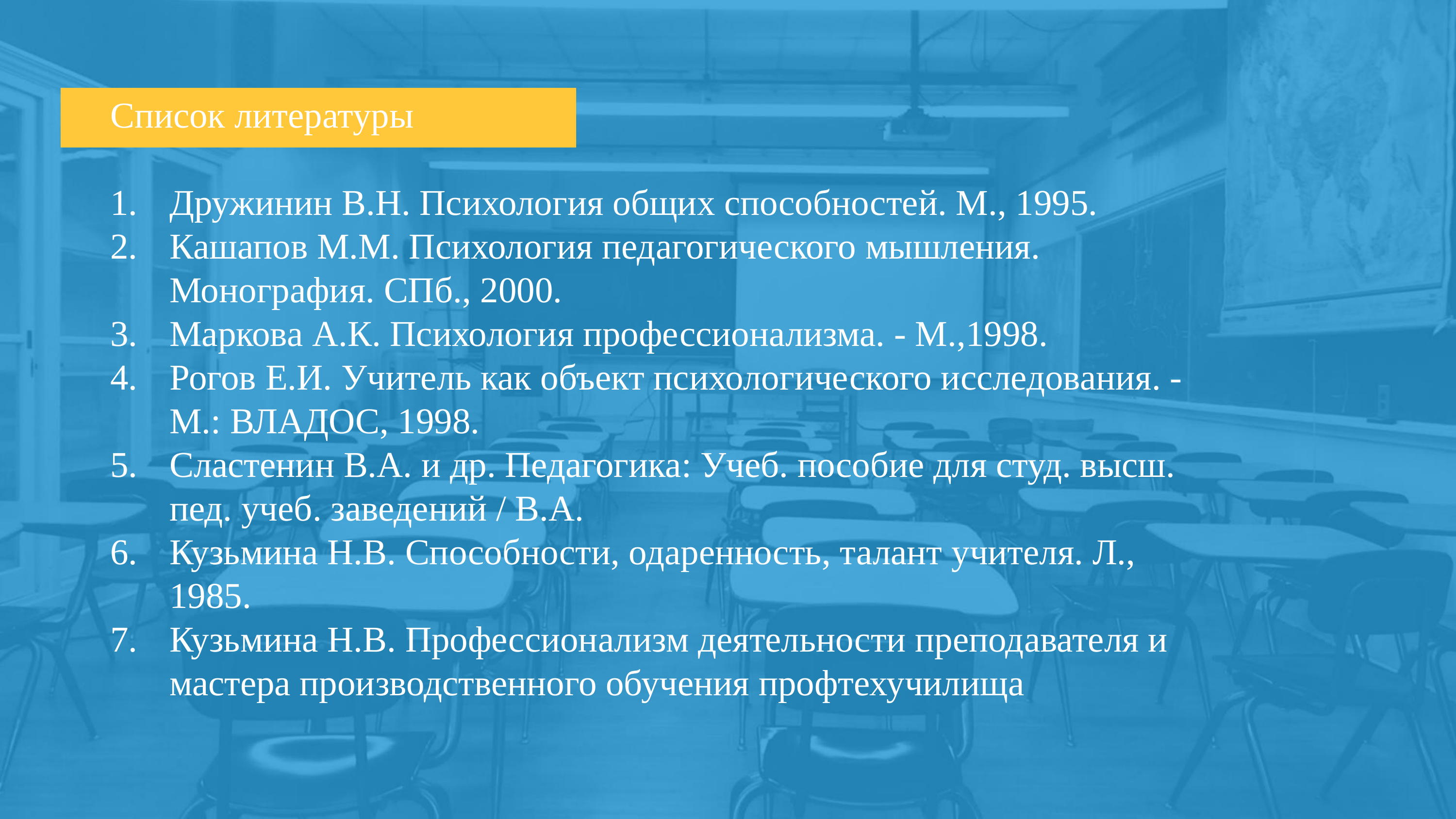

Список литературы

Дружинин В.Н. Психология общих способностей. М., 1995.
Кашапов М.М. Психология педагогического мышления. Монография. СПб., 2000.
Маркова А.К. Психология профессионализма. - М.,1998.
Рогов Е.И. Учитель как объект психологического исследования. - М.: ВЛАДОС, 1998.
Сластенин В.А. и др. Педагогика: Учеб. пособие для студ. высш. пед. учеб. заведений / В.А.
Кузьмина Н.В. Способности, одаренность, талант учителя. Л., 1985.
Кузьмина Н.В. Профессионализм деятельности преподавателя и мастера производственного обучения профтехучилища